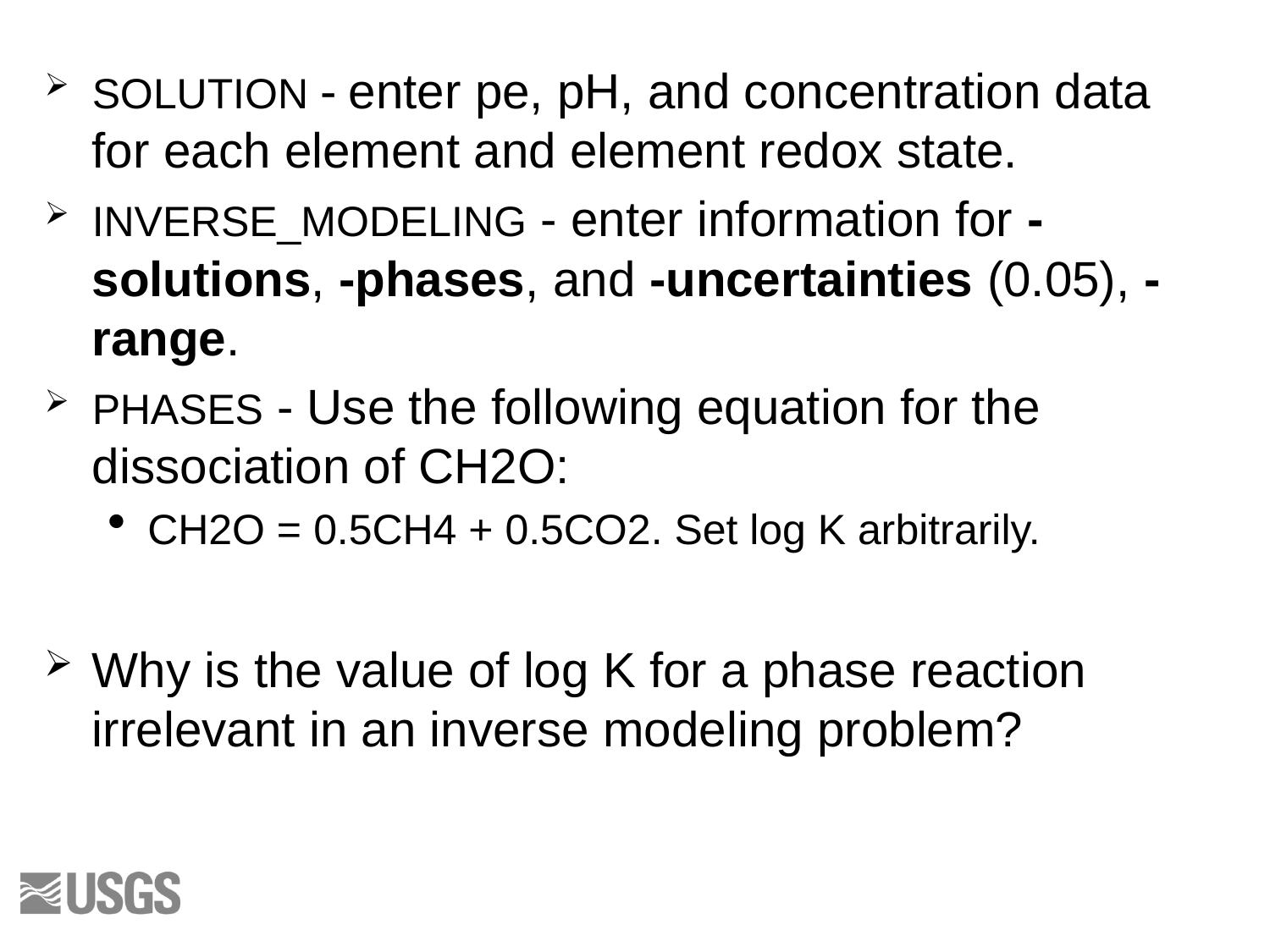

SOLUTION - enter pe, pH, and concentration data for each element and element redox state.
INVERSE_MODELING - enter information for -solutions, -phases, and -uncertainties (0.05), -range.
PHASES - Use the following equation for the dissociation of CH2O:
CH2O = 0.5CH4 + 0.5CO2. Set log K arbitrarily.

Why is the value of log K for a phase reaction irrelevant in an inverse modeling problem?